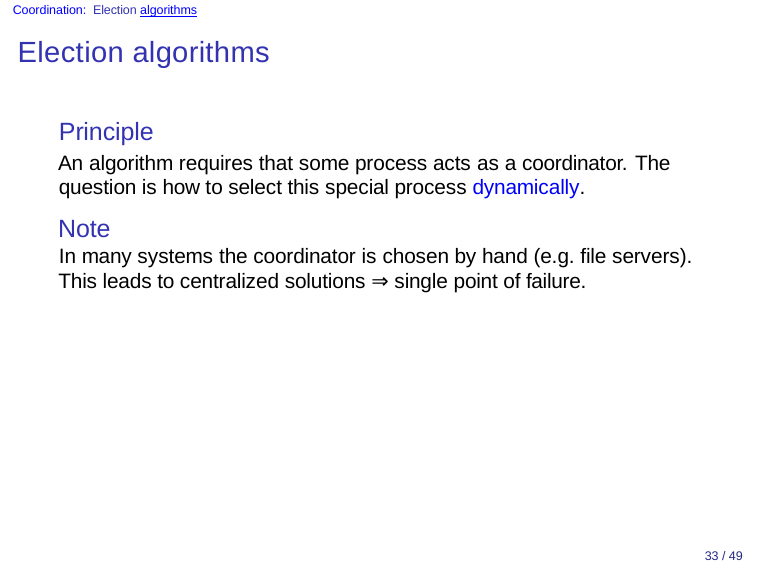

Coordination: Election algorithms
# Election algorithms
Principle
An algorithm requires that some process acts as a coordinator. The  question is how to select this special process dynamically.
Note
In many systems the coordinator is chosen by hand (e.g. file servers).  This leads to centralized solutions ⇒ single point of failure.
33 / 49